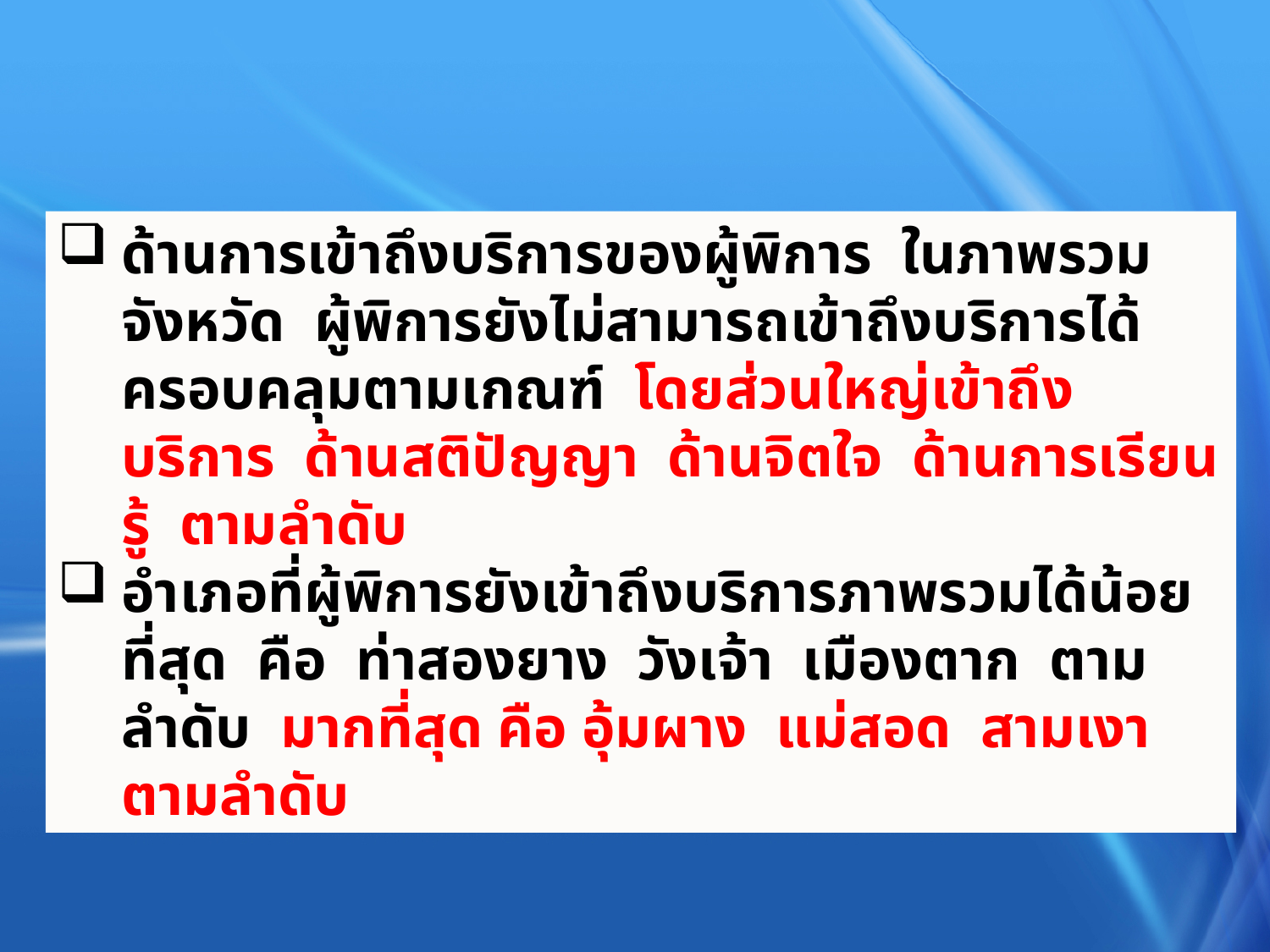

ด้านการเข้าถึงบริการของผู้พิการ  ในภาพรวมจังหวัด  ผู้พิการยังไม่สามารถเข้าถึงบริการได้ครอบคลุมตามเกณฑ์  โดยส่วนใหญ่เข้าถึงบริการ  ด้านสติปัญญา  ด้านจิตใจ  ด้านการเรียนรู้  ตามลำดับ
อำเภอที่ผู้พิการยังเข้าถึงบริการภาพรวมได้น้อยที่สุด  คือ  ท่าสองยาง  วังเจ้า  เมืองตาก  ตามลำดับ  มากที่สุด คือ อุ้มผาง  แม่สอด  สามเงา  ตามลำดับ